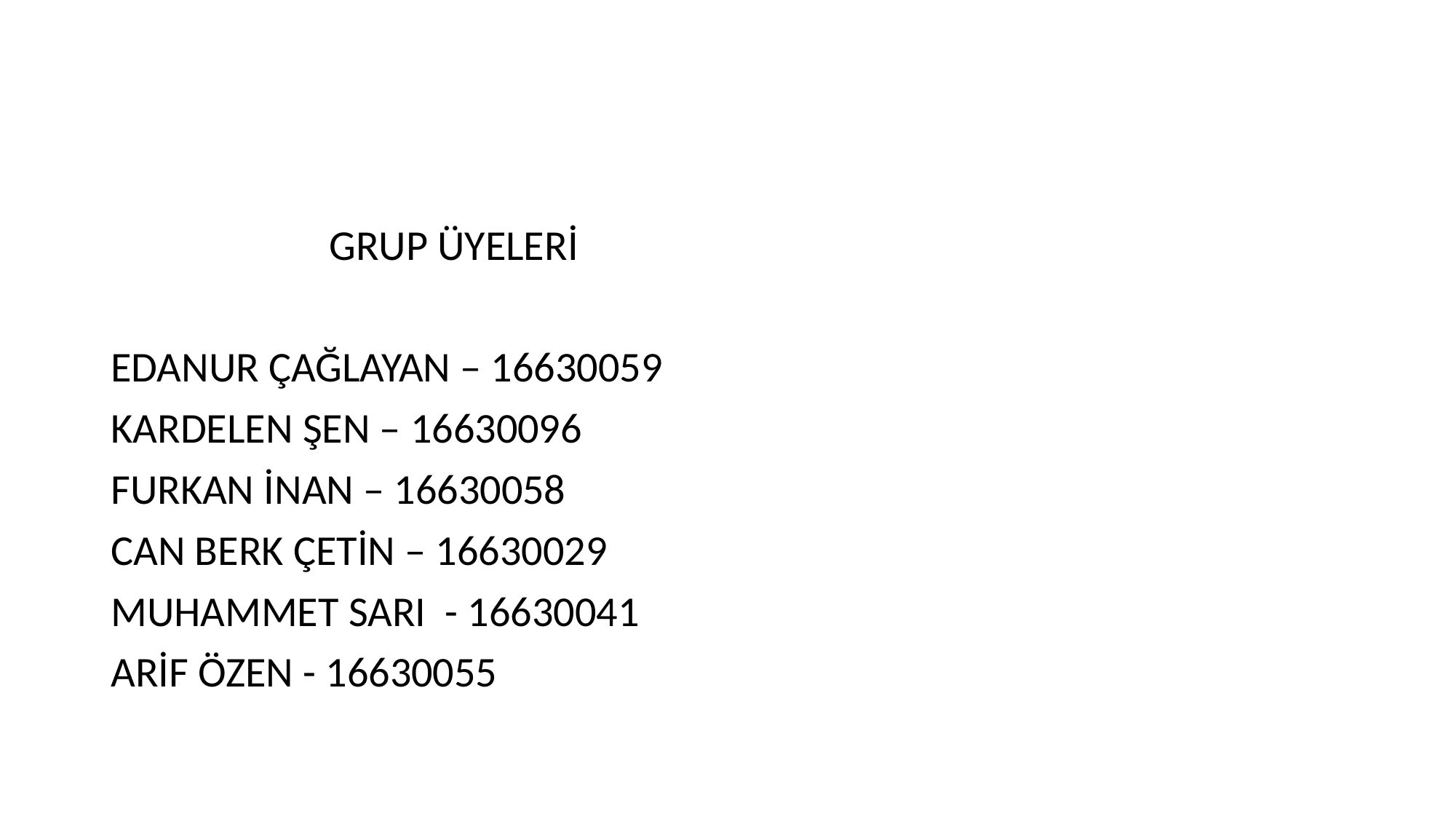

GRUP ÜYELERİ

EDANUR ÇAĞLAYAN – 16630059
KARDELEN ŞEN – 16630096
FURKAN İNAN – 16630058
CAN BERK ÇETİN – 16630029
MUHAMMET SARI  - 16630041
ARİF ÖZEN - 16630055